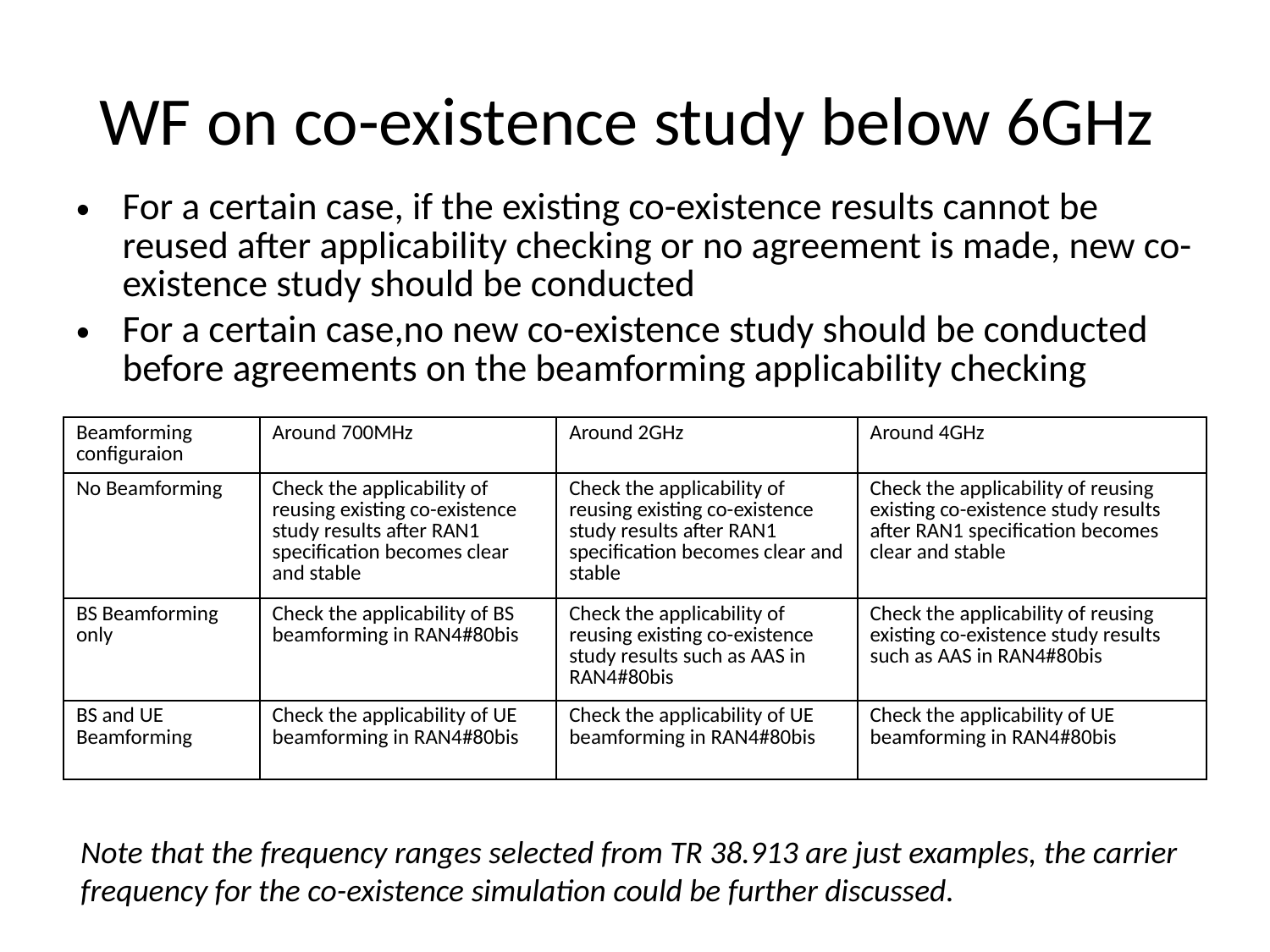

# WF on co-existence study below 6GHz
For a certain case, if the existing co-existence results cannot be reused after applicability checking or no agreement is made, new co-existence study should be conducted
For a certain case,no new co-existence study should be conducted before agreements on the beamforming applicability checking
| Beamforming configuraion | Around 700MHz | Around 2GHz | Around 4GHz |
| --- | --- | --- | --- |
| No Beamforming | Check the applicability of reusing existing co-existence study results after RAN1 specification becomes clear and stable | Check the applicability of reusing existing co-existence study results after RAN1 specification becomes clear and stable | Check the applicability of reusing existing co-existence study results after RAN1 specification becomes clear and stable |
| BS Beamforming only | Check the applicability of BS beamforming in RAN4#80bis | Check the applicability of reusing existing co-existence study results such as AAS in RAN4#80bis | Check the applicability of reusing existing co-existence study results such as AAS in RAN4#80bis |
| BS and UE Beamforming | Check the applicability of UE beamforming in RAN4#80bis | Check the applicability of UE beamforming in RAN4#80bis | Check the applicability of UE beamforming in RAN4#80bis |
Note that the frequency ranges selected from TR 38.913 are just examples, the carrier frequency for the co-existence simulation could be further discussed.